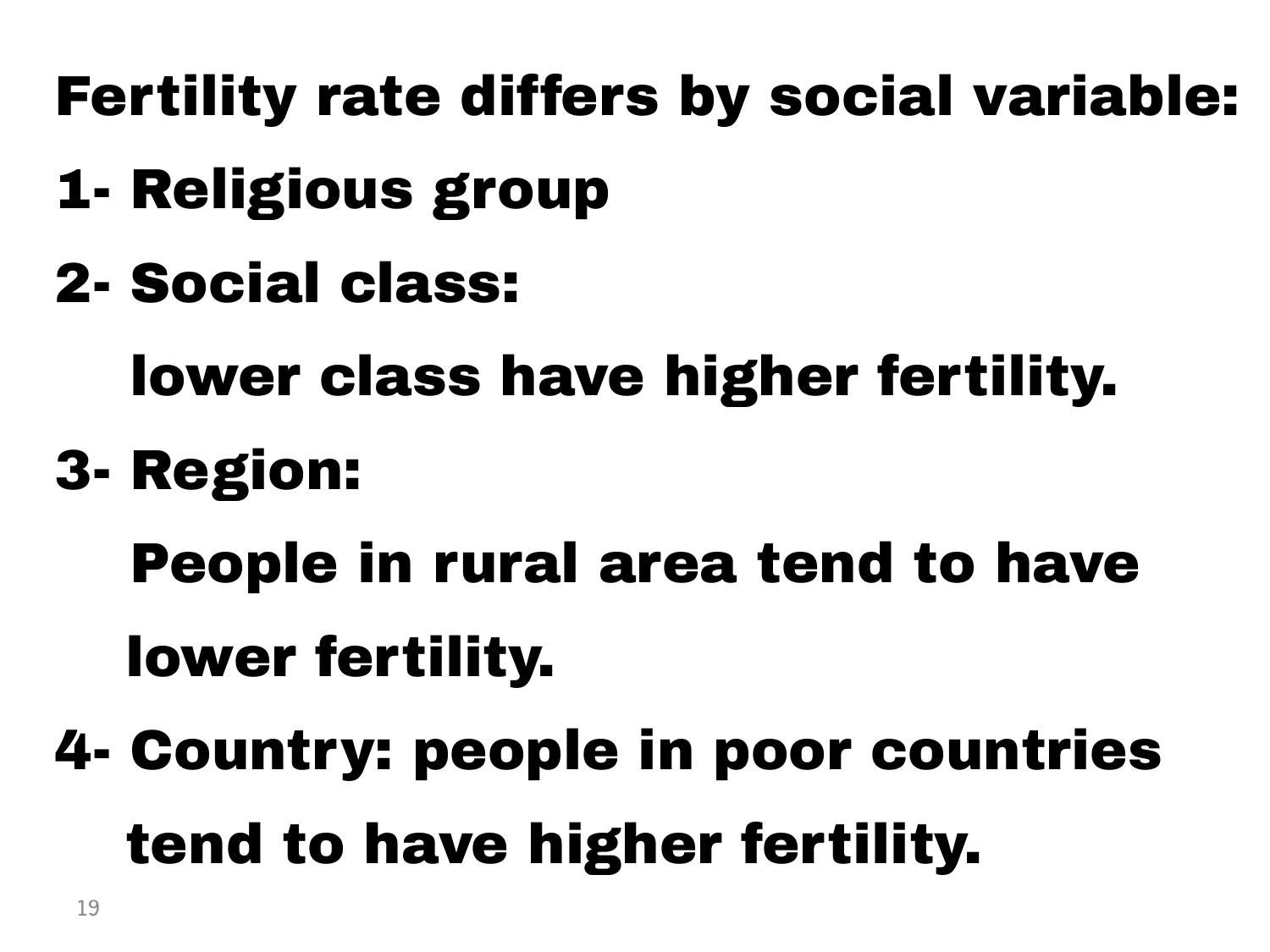

Fertility rate differs by social variable:
1- Religious group
2- Social class:
    lower class have higher fertility.
3- Region:
    People in rural area tend to have     lower fertility.
4- Country: people in poor countries tend to have higher fertility.
19